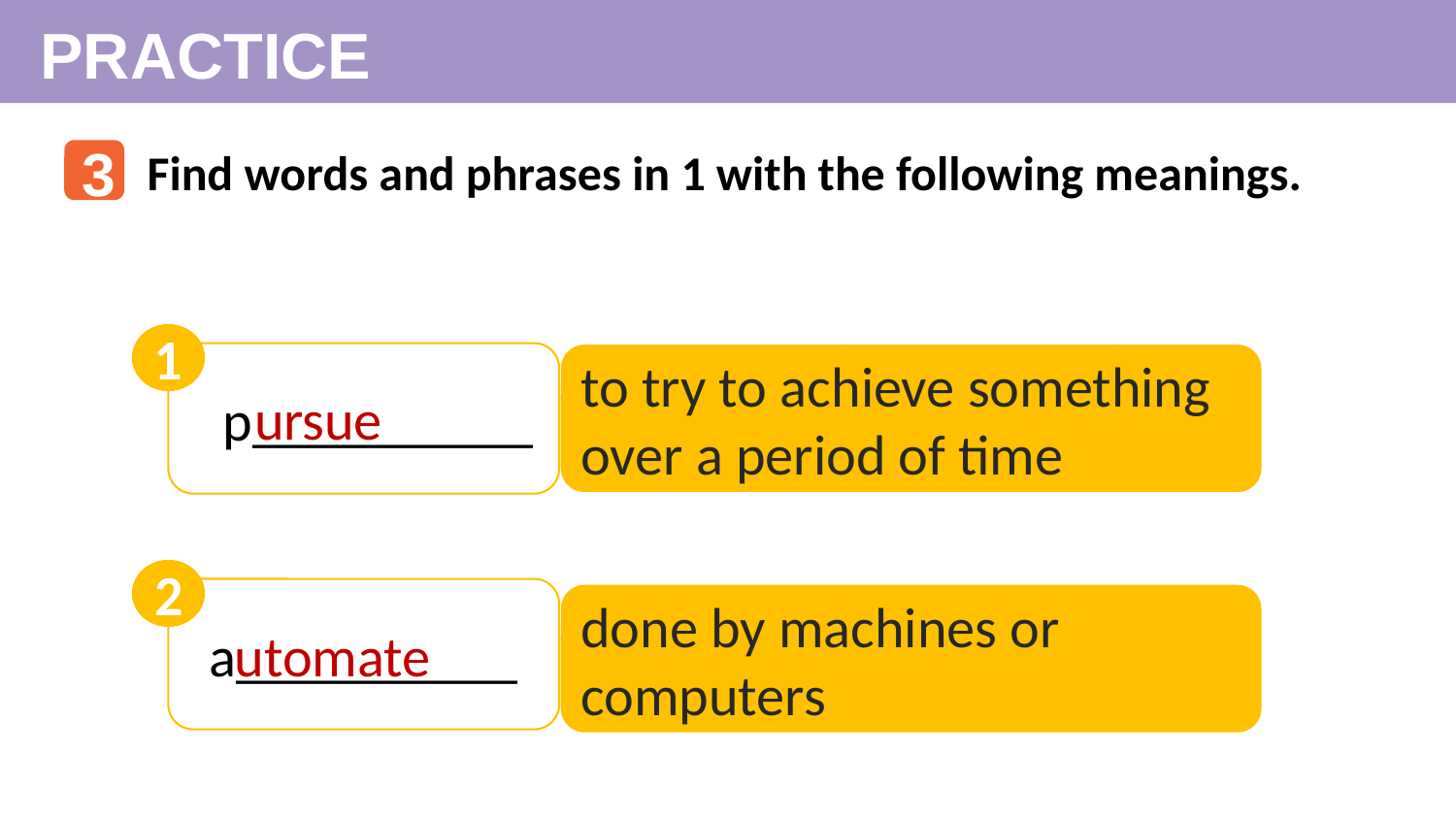

PRACTICE
3

Find words and phrases in 1 with the following meanings.
1

Pp__________
to try to achieve something over a period of time
ursue
2

a__________
done by machines or computers
utomate